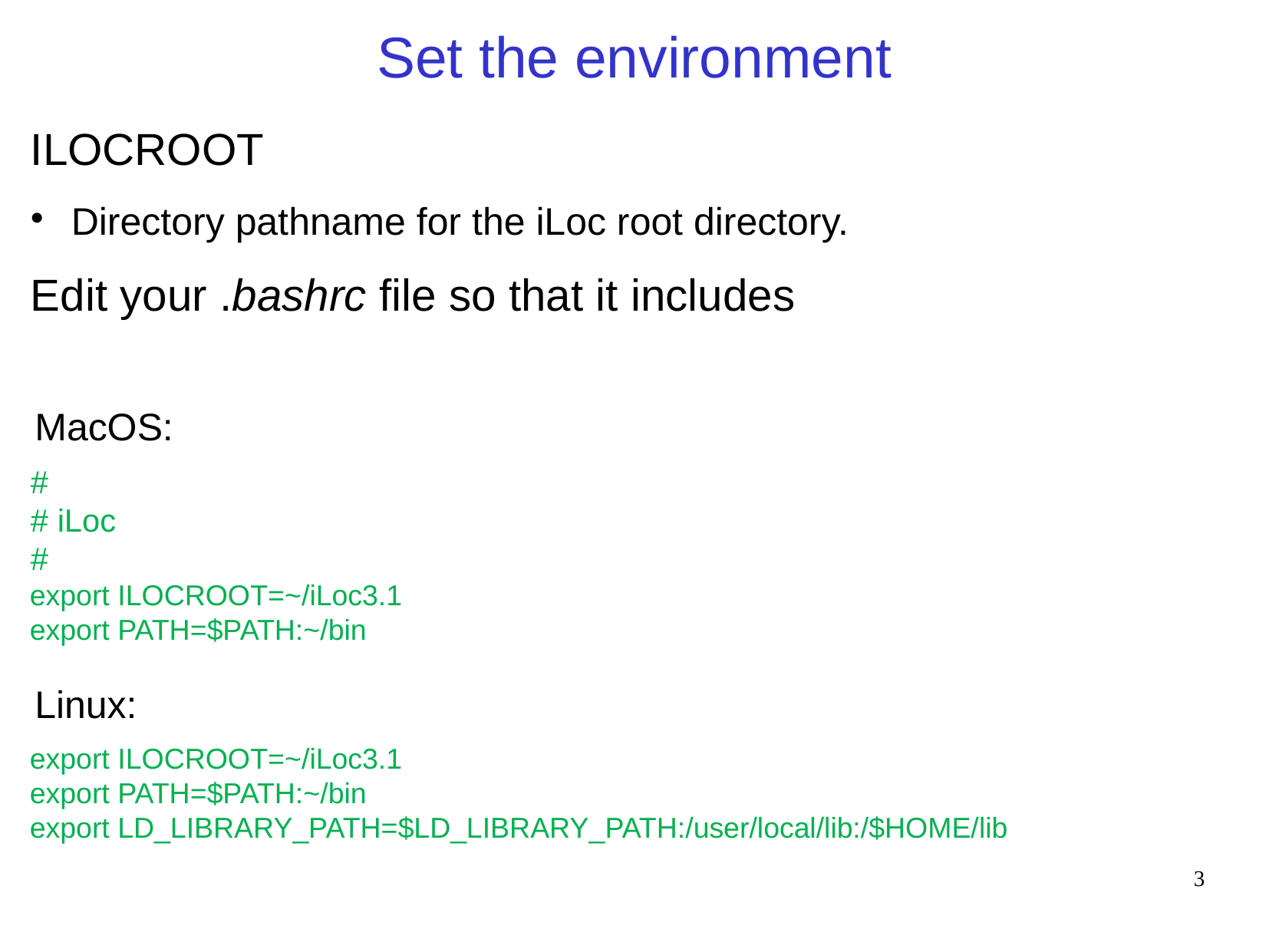

# Set the environment
ILOCROOT
Directory pathname for the iLoc root directory.
Edit your .bashrc file so that it includes

MacOS:
#
# iLoc
#
export ILOCROOT=~/iLoc3.1
export PATH=$PATH:~/bin

Linux:
export ILOCROOT=~/iLoc3.1
export PATH=$PATH:~/bin
export LD_LIBRARY_PATH=$LD_LIBRARY_PATH:/user/local/lib:/$HOME/lib

3